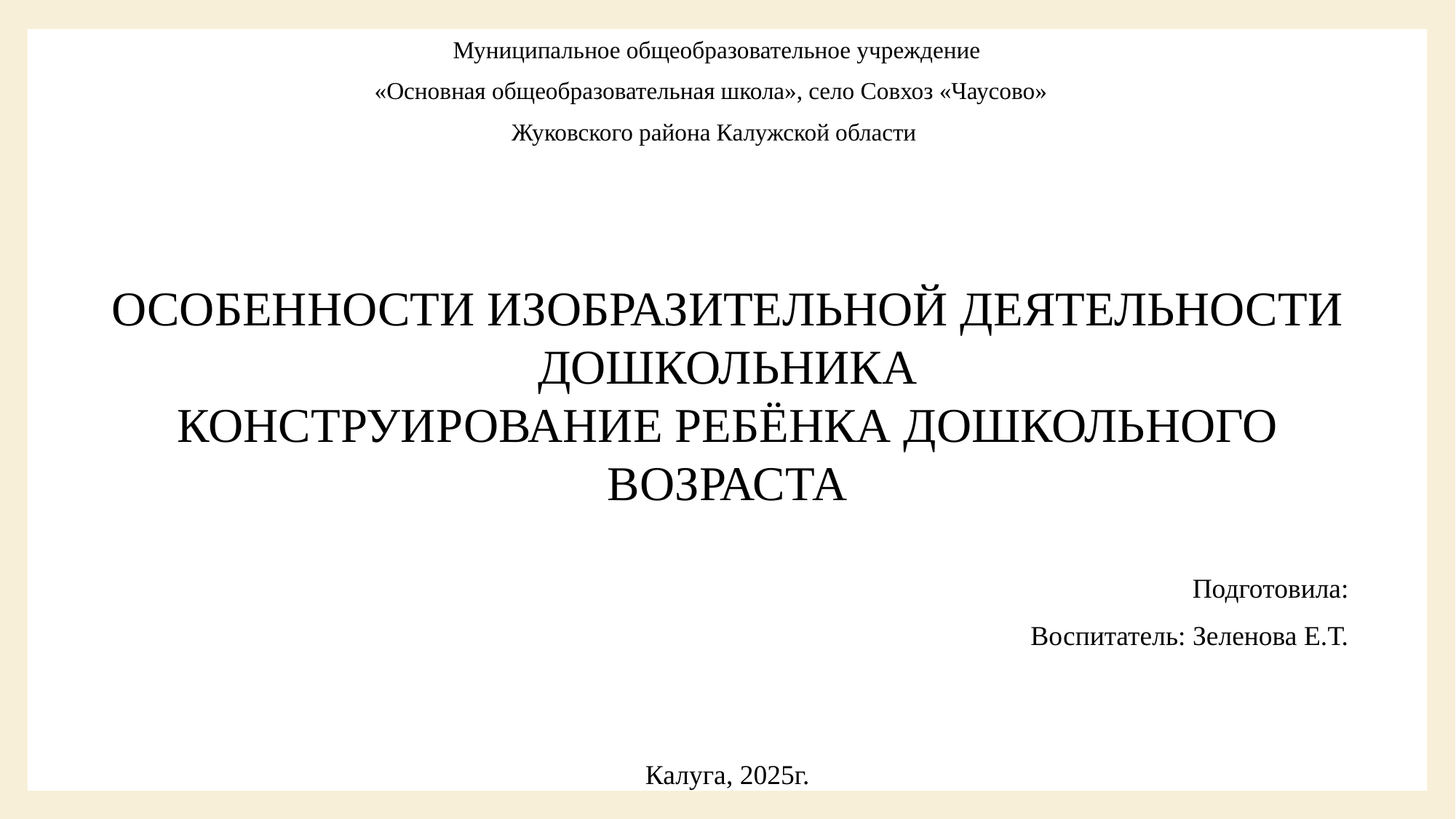

Муниципальное общеобразовательное учреждение
«Основная общеобразовательная школа», село Совхоз «Чаусово»
Жуковского района Калужской области
ОСОБЕННОСТИ ИЗОБРАЗИТЕЛЬНОЙ ДЕЯТЕЛЬНОСТИ ДОШКОЛЬНИКА
КОНСТРУИРОВАНИЕ РЕБЁНКА ДОШКОЛЬНОГО ВОЗРАСТА
Подготовила:
Воспитатель: Зеленова Е.Т.
Калуга, 2025г.